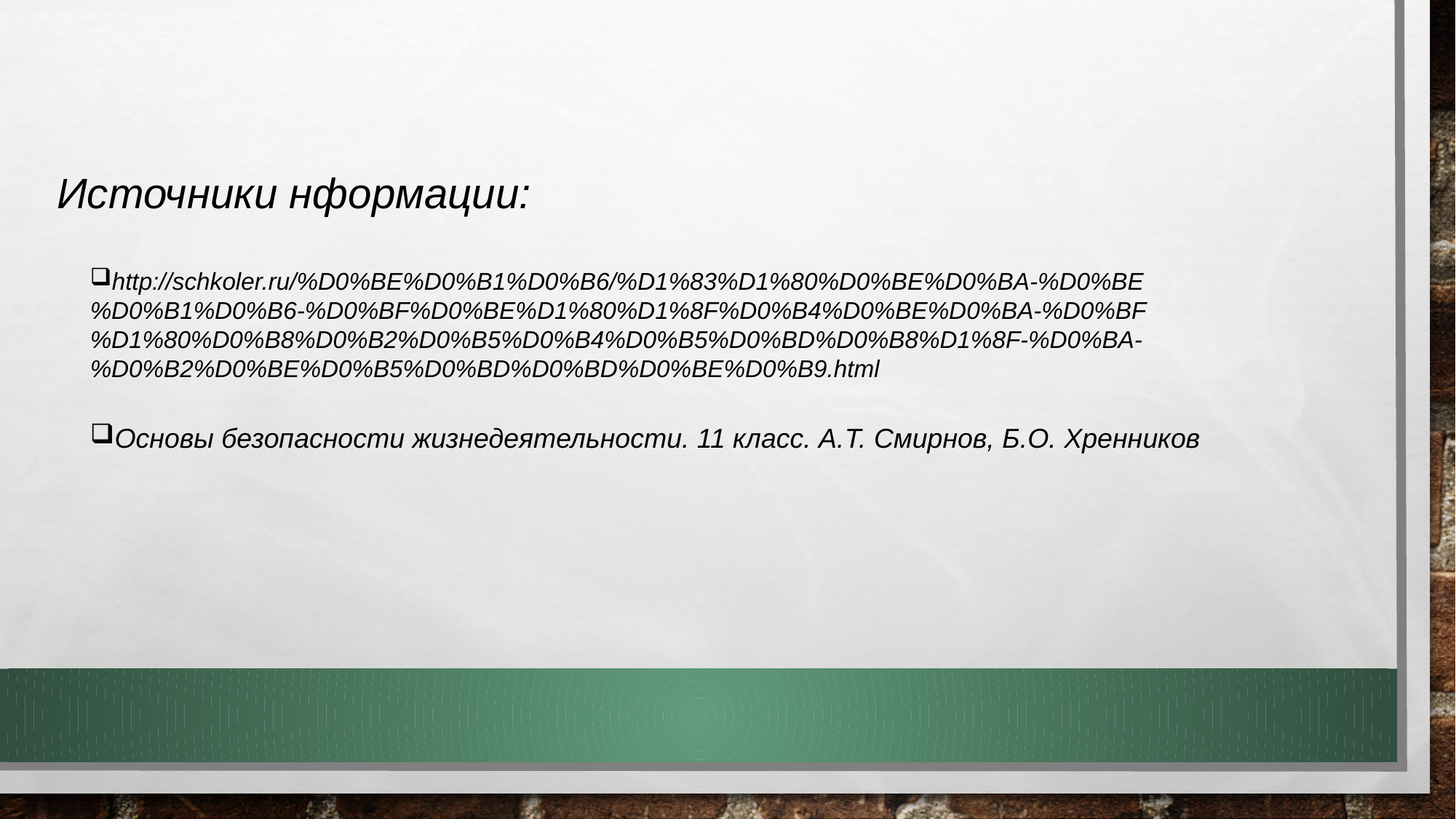

Источники нформации:
http://schkoler.ru/%D0%BE%D0%B1%D0%B6/%D1%83%D1%80%D0%BE%D0%BA-%D0%BE%D0%B1%D0%B6-%D0%BF%D0%BE%D1%80%D1%8F%D0%B4%D0%BE%D0%BA-%D0%BF%D1%80%D0%B8%D0%B2%D0%B5%D0%B4%D0%B5%D0%BD%D0%B8%D1%8F-%D0%BA-%D0%B2%D0%BE%D0%B5%D0%BD%D0%BD%D0%BE%D0%B9.html
Основы безопасности жизнедеятельности. 11 класс. А.Т. Смирнов, Б.О. Хренников